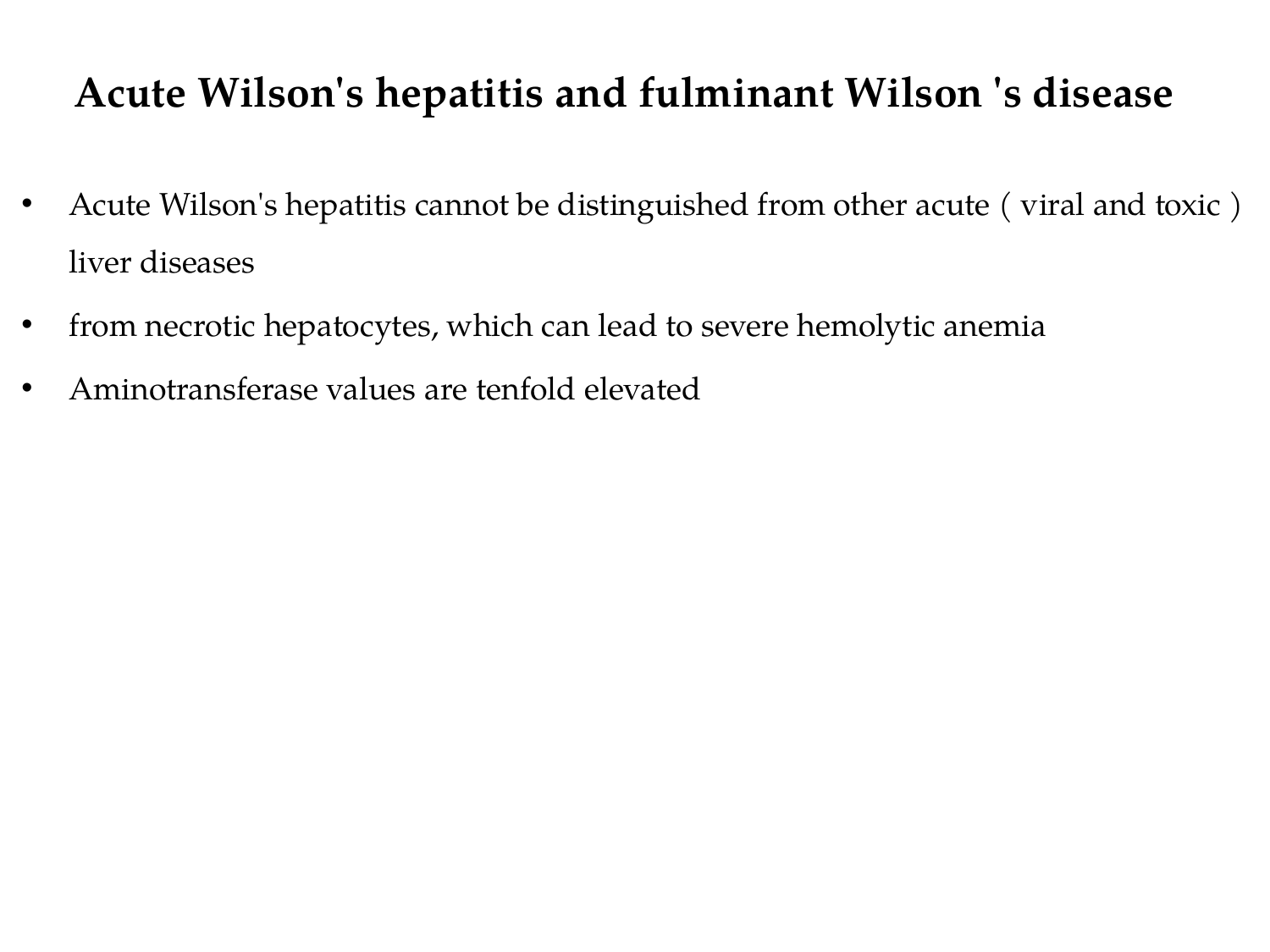

# Acute Wilson's hepatitis and fulminant Wilson 's disease
Acute Wilson's hepatitis cannot be distinguished from other acute ( viral and toxic ) liver diseases
from necrotic hepatocytes, which can lead to severe hemolytic anemia
Aminotransferase values are tenfold elevated